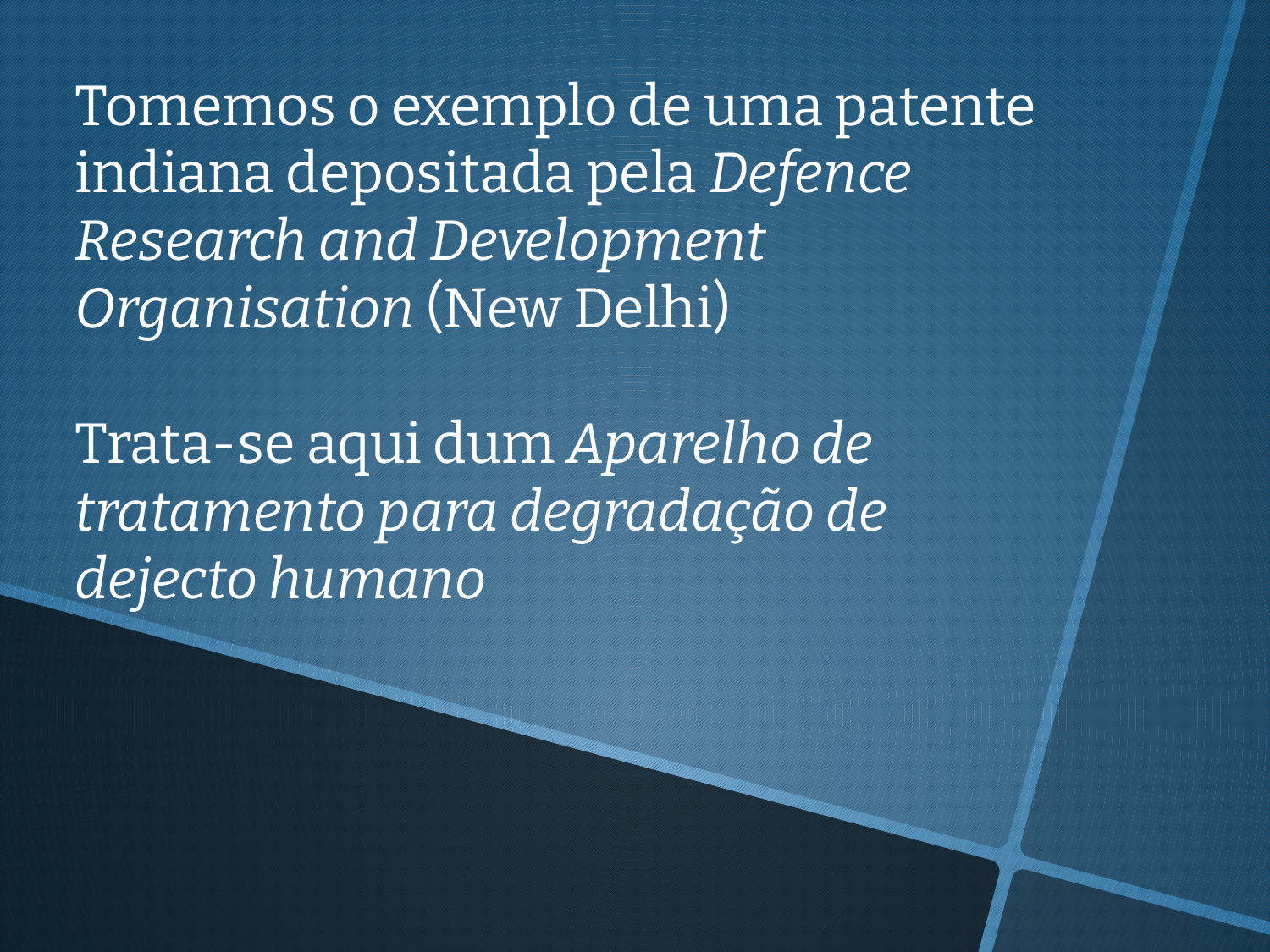

Tomemos o exemplo de uma patente indiana depositada pela Defence Research and Development Organisation (New Delhi)

Trata-se aqui dum Aparelho de tratamento para degradação de dejecto humano